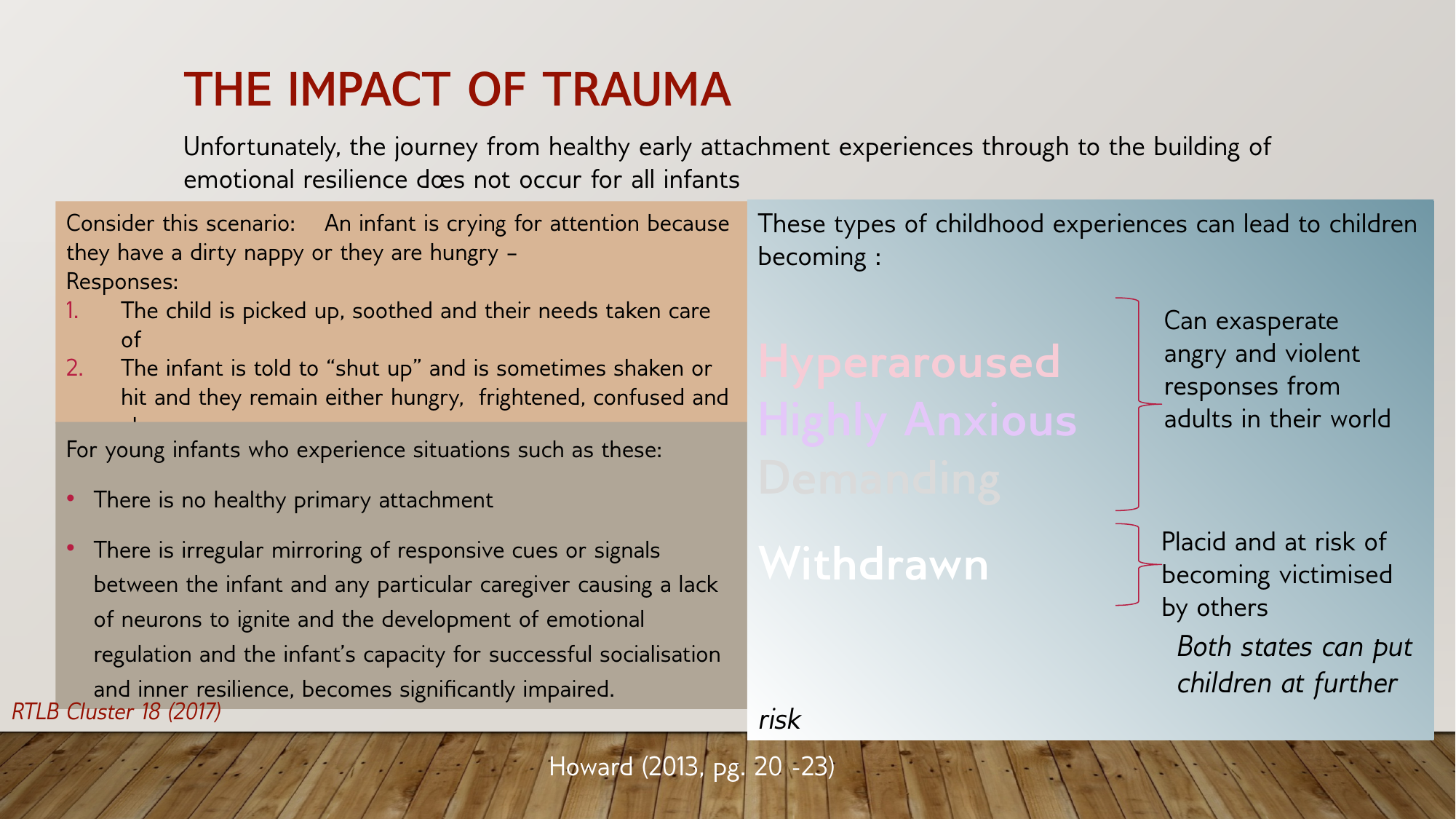

# THE impact of trauma
Unfortunately, the journey from healthy early attachment experiences through to the building of emotional resilience does not occur for all infants
These types of childhood experiences can lead to children becoming :

Hyperaroused
Highly Anxious
Demanding
Withdrawn

                                              Both states can put
                                              children at further risk
Consider this scenario:    An infant is crying for attention because they have a dirty nappy or they are hungry –
Responses:
The child is picked up, soothed and their needs taken care of
The infant is told to “shut up” and is sometimes shaken or hit and they remain either hungry,  frightened, confused and alone
Can exasperate angry and violent
responses from
adults in their world

For young infants who experience situations such as these:
There is no healthy primary attachment
There is irregular mirroring of responsive cues or signals between the infant and any particular caregiver causing a lack of neurons to ignite and the development of emotional regulation and the infant’s capacity for successful socialisation and inner resilience, becomes significantly impaired.

Placid and at risk of
becoming victimised by others

RTLB Cluster 18 (2017)
Howard (2013, pg. 20 -23)